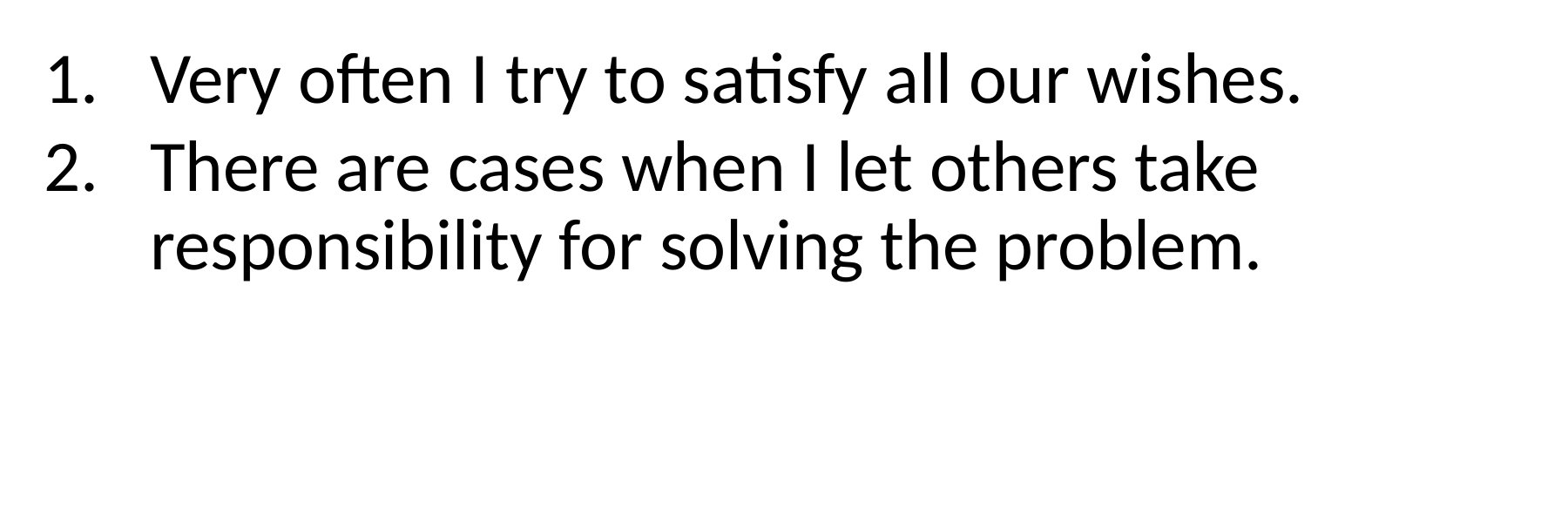

Very often I try to satisfy all our wishes.
There are cases when I let others take responsibility for solving the problem.